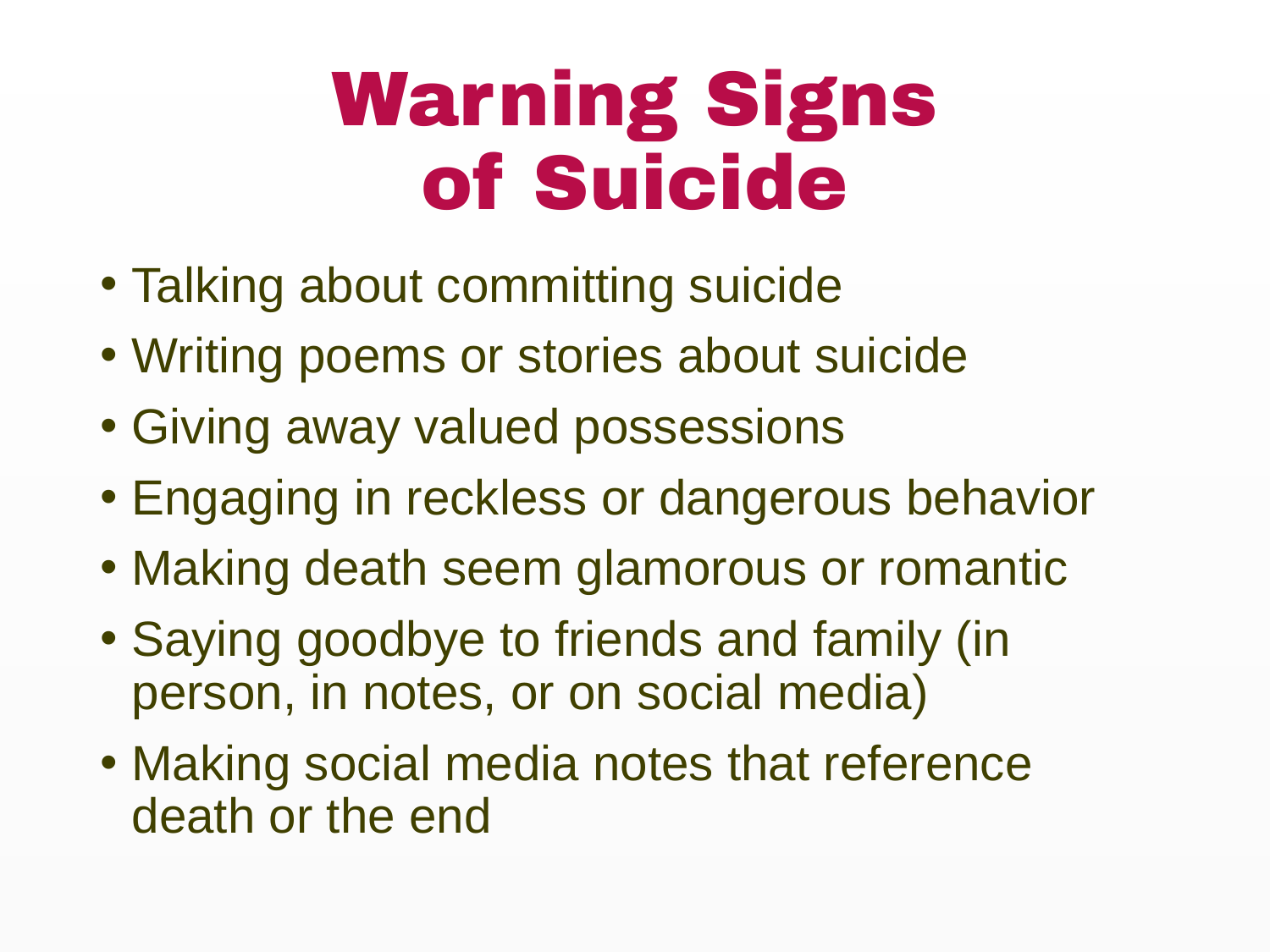

# Warning Signs of Suicide
Talking about committing suicide
Writing poems or stories about suicide
Giving away valued possessions
Engaging in reckless or dangerous behavior
Making death seem glamorous or romantic
Saying goodbye to friends and family (in person, in notes, or on social media)
Making social media notes that reference death or the end